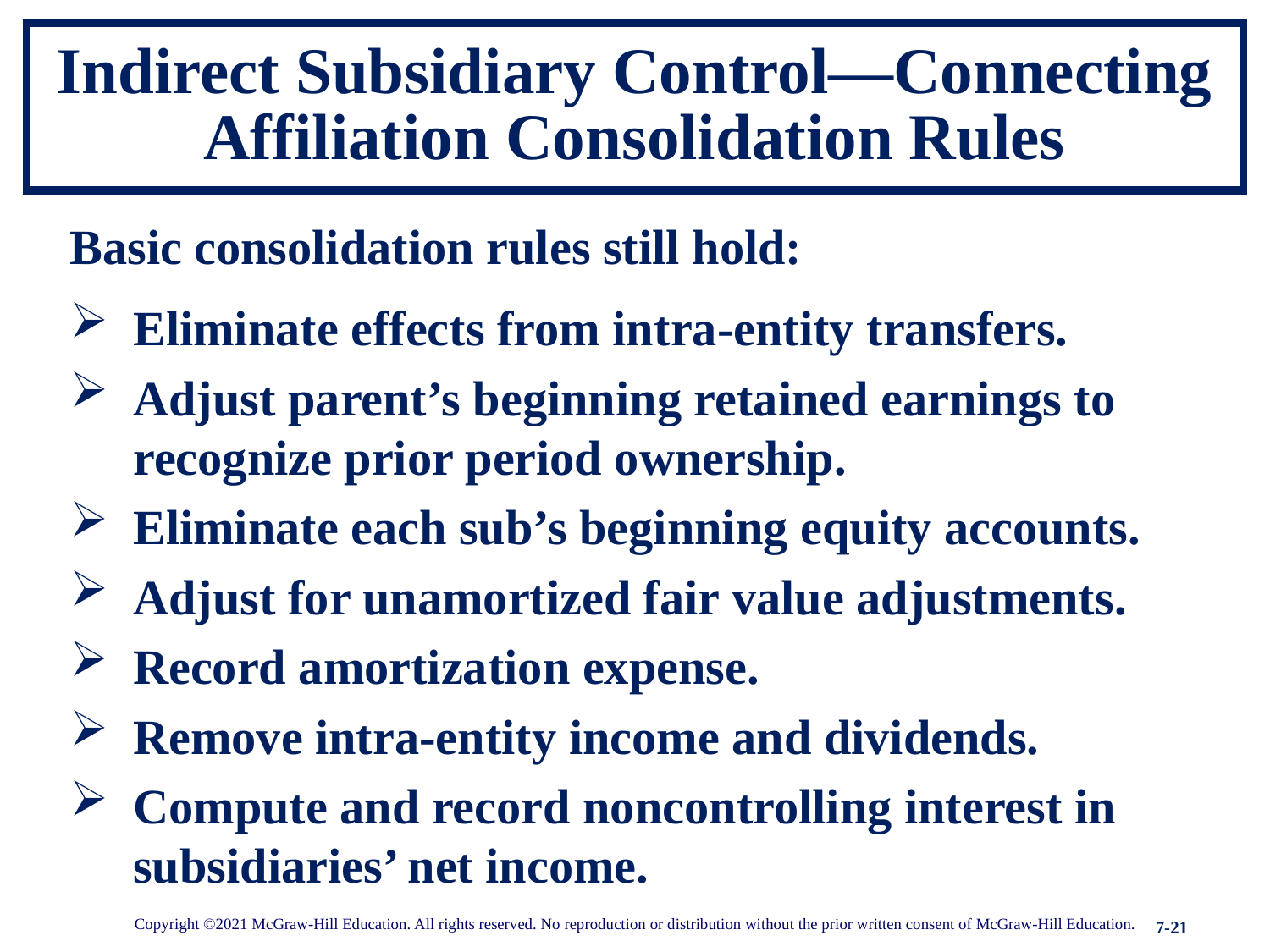

# Indirect Subsidiary Control—Connecting Affiliation Consolidation Rules
Basic consolidation rules still hold:
Eliminate effects from intra-entity transfers.
Adjust parent’s beginning retained earnings to recognize prior period ownership.
Eliminate each sub’s beginning equity accounts.
Adjust for unamortized fair value adjustments.
Record amortization expense.
Remove intra-entity income and dividends.
Compute and record noncontrolling interest in subsidiaries’ net income.
Copyright ©2021 McGraw-Hill Education. All rights reserved. No reproduction or distribution without the prior written consent of McGraw-Hill Education.
7-21